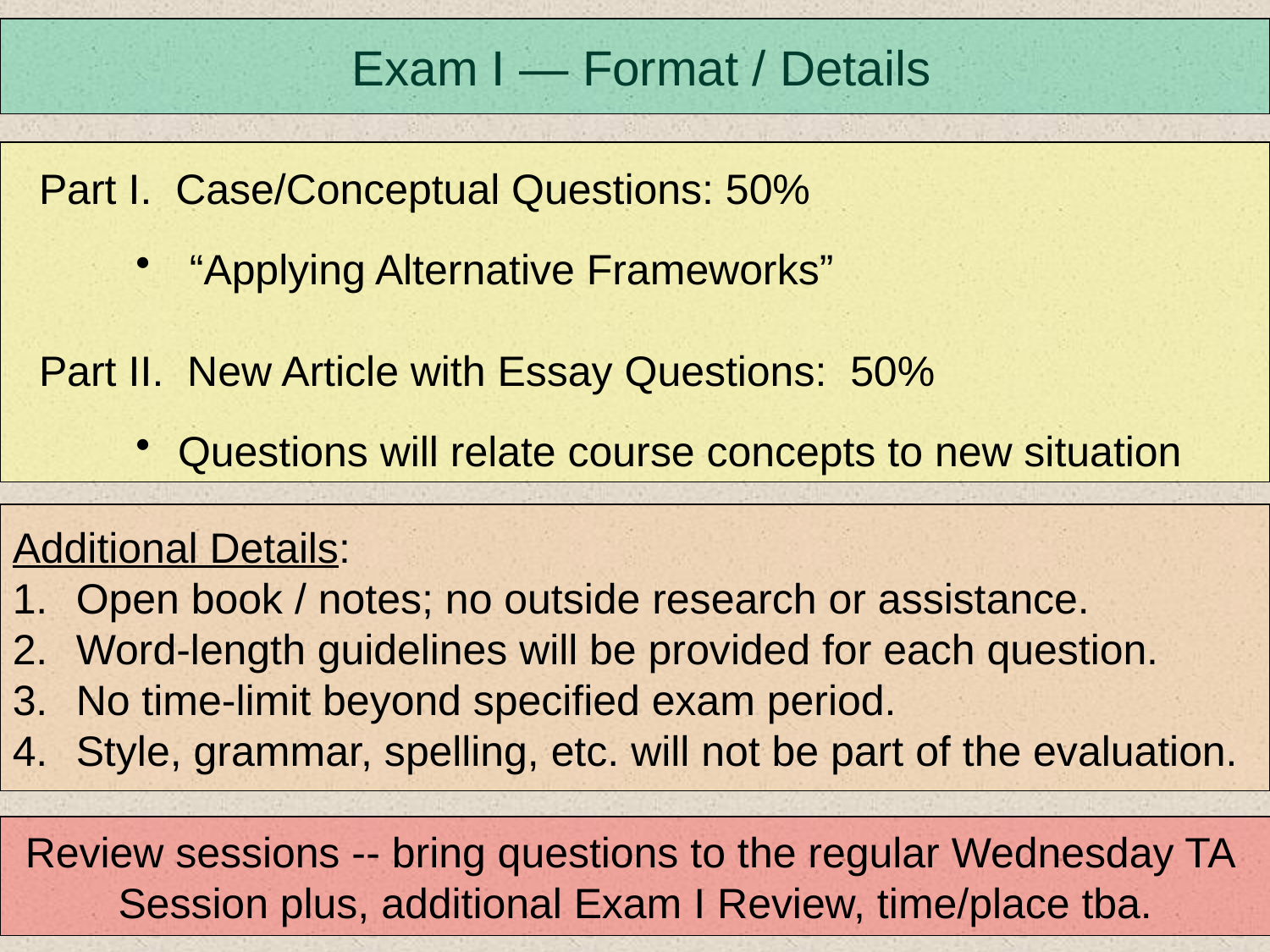

Exam I — Format / Details

Part I.  Case/Conceptual Questions: 50%

  “Applying Alternative Frameworks”

Part II.  New Article with Essay Questions:  50%

 Questions will relate course concepts to new situation

Additional Details:
Open book / notes; no outside research or assistance.
Word-length guidelines will be provided for each question.
No time-limit beyond specified exam period.
Style, grammar, spelling, etc. will not be part of the evaluation.
Review sessions -- bring questions to the regular Wednesday TA
Session plus, additional Exam I Review, time/place tba.